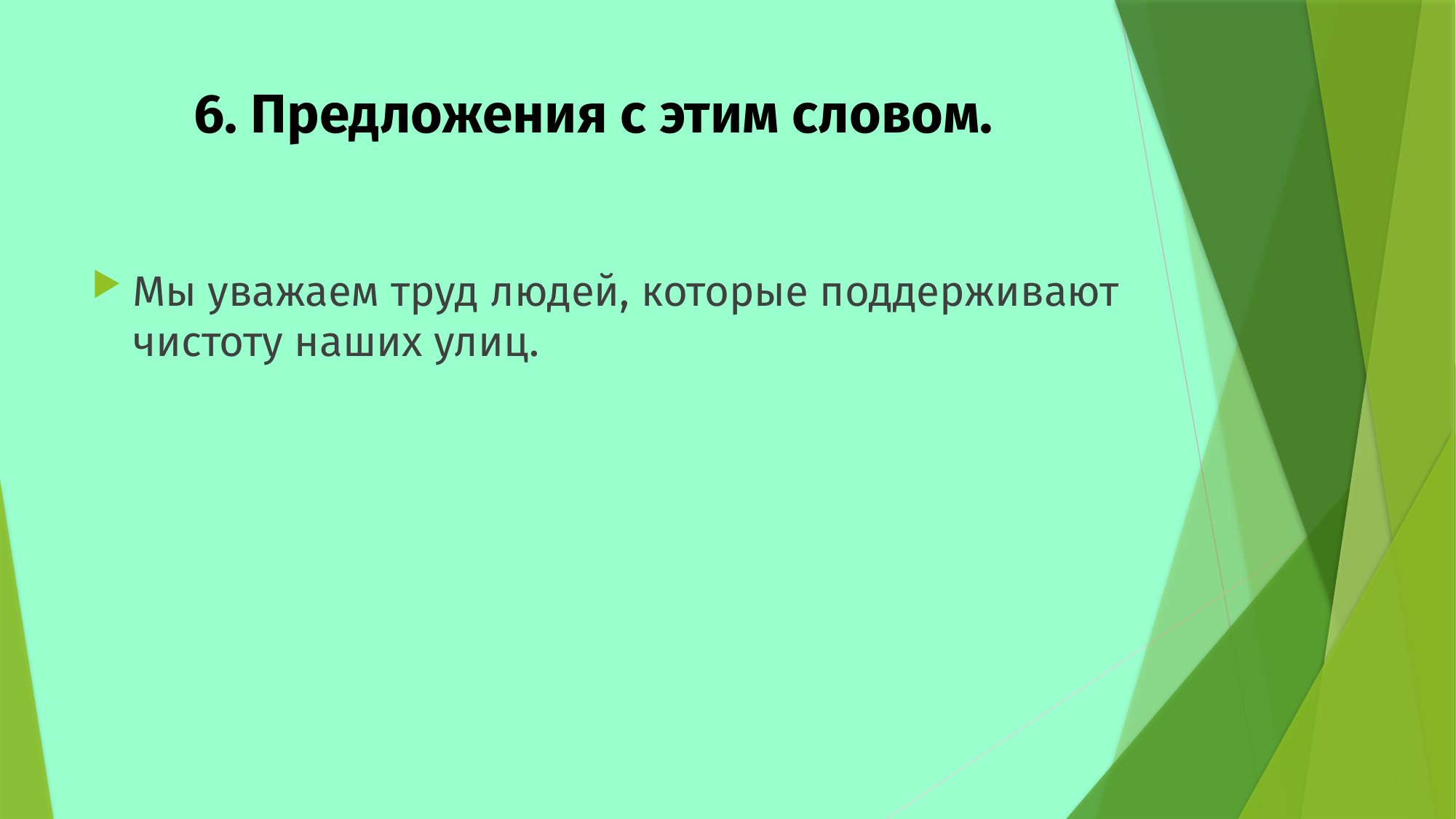

# 6. Предложения с этим словом.
Мы уважаем труд людей, которые поддерживают чистоту наших улиц.